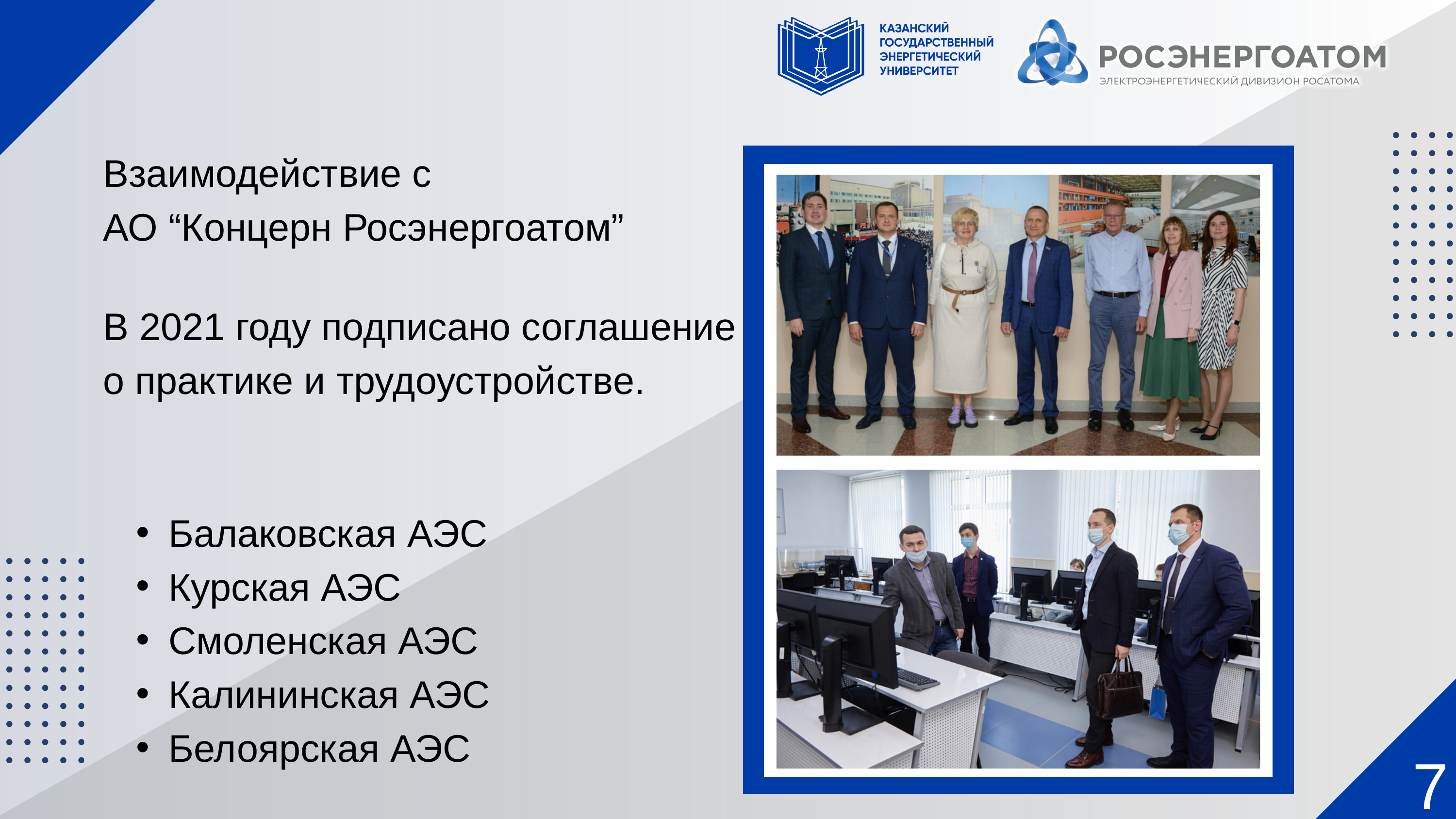

Взаимодействие с
АО “Концерн Росэнергоатом”
В 2021 году подписано соглашение о практике и трудоустройстве.
Балаковская АЭС
Курская АЭС
Смоленская АЭС
Калининская АЭС
Белоярская АЭС

7